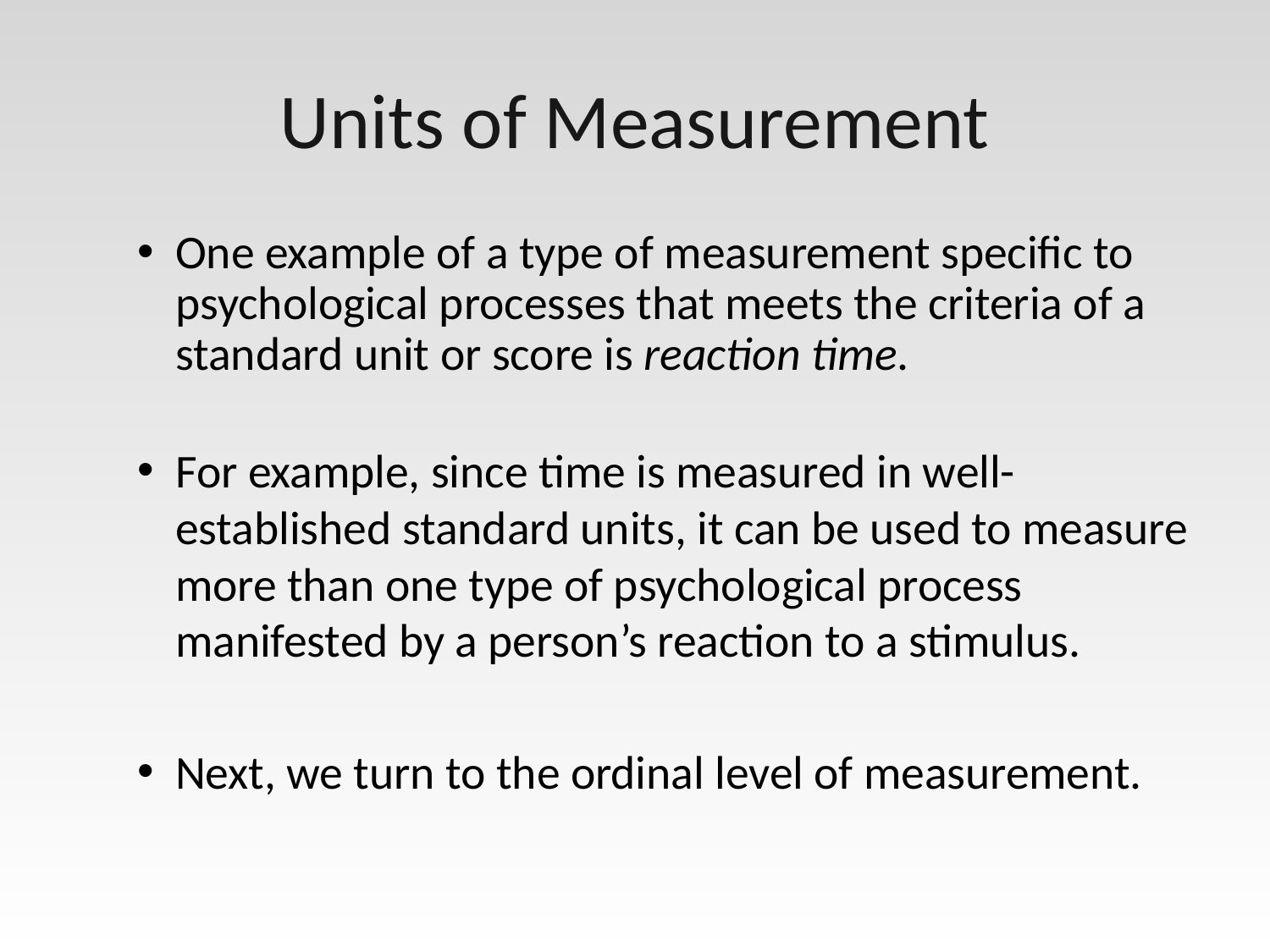

# Units of Measurement
One example of a type of measurement specific to psychological processes that meets the criteria of a standard unit or score is reaction time.

For example, since time is measured in well-established standard units, it can be used to measure more than one type of psychological process manifested by a person’s reaction to a stimulus.

Next, we turn to the ordinal level of measurement.